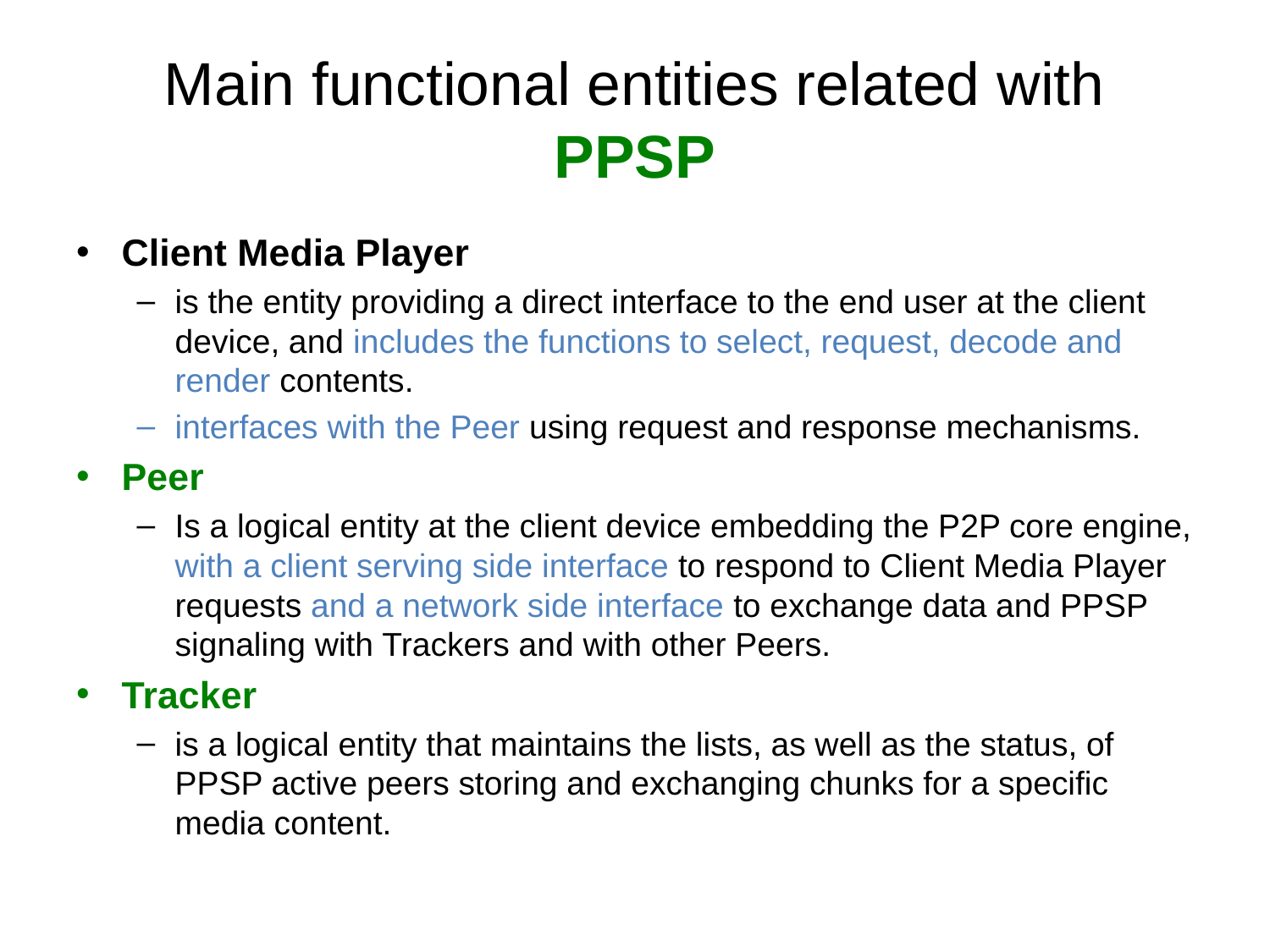

# Main functional entities related with PPSP
Client Media Player
is the entity providing a direct interface to the end user at the client device, and includes the functions to select, request, decode and render contents.
interfaces with the Peer using request and response mechanisms.
Peer
Is a logical entity at the client device embedding the P2P core engine, with a client serving side interface to respond to Client Media Player requests and a network side interface to exchange data and PPSP signaling with Trackers and with other Peers.
Tracker
is a logical entity that maintains the lists, as well as the status, of PPSP active peers storing and exchanging chunks for a specific media content.